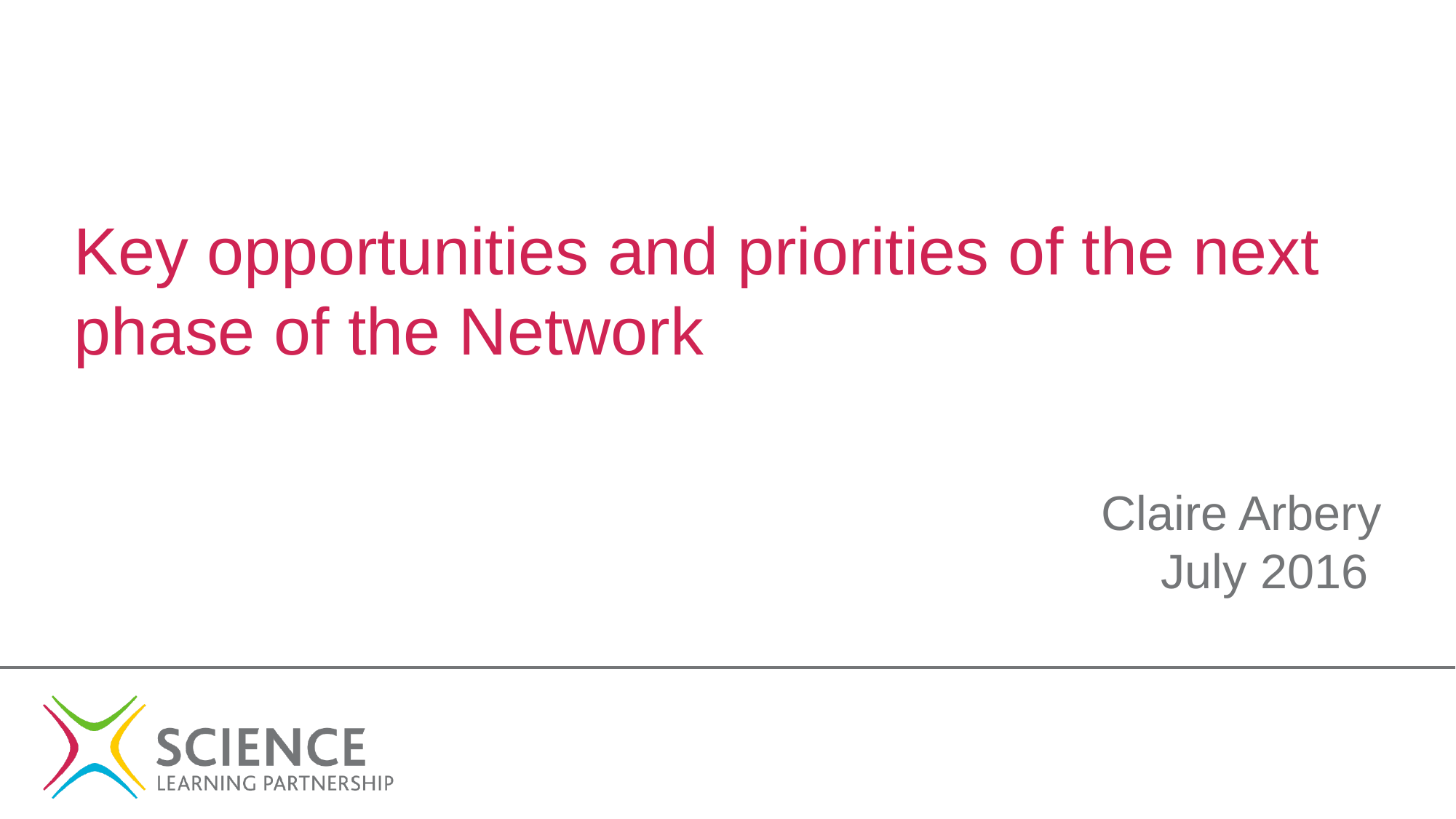

# Key opportunities and priorities of the next phase of the Network

Claire Arbery
July 2016